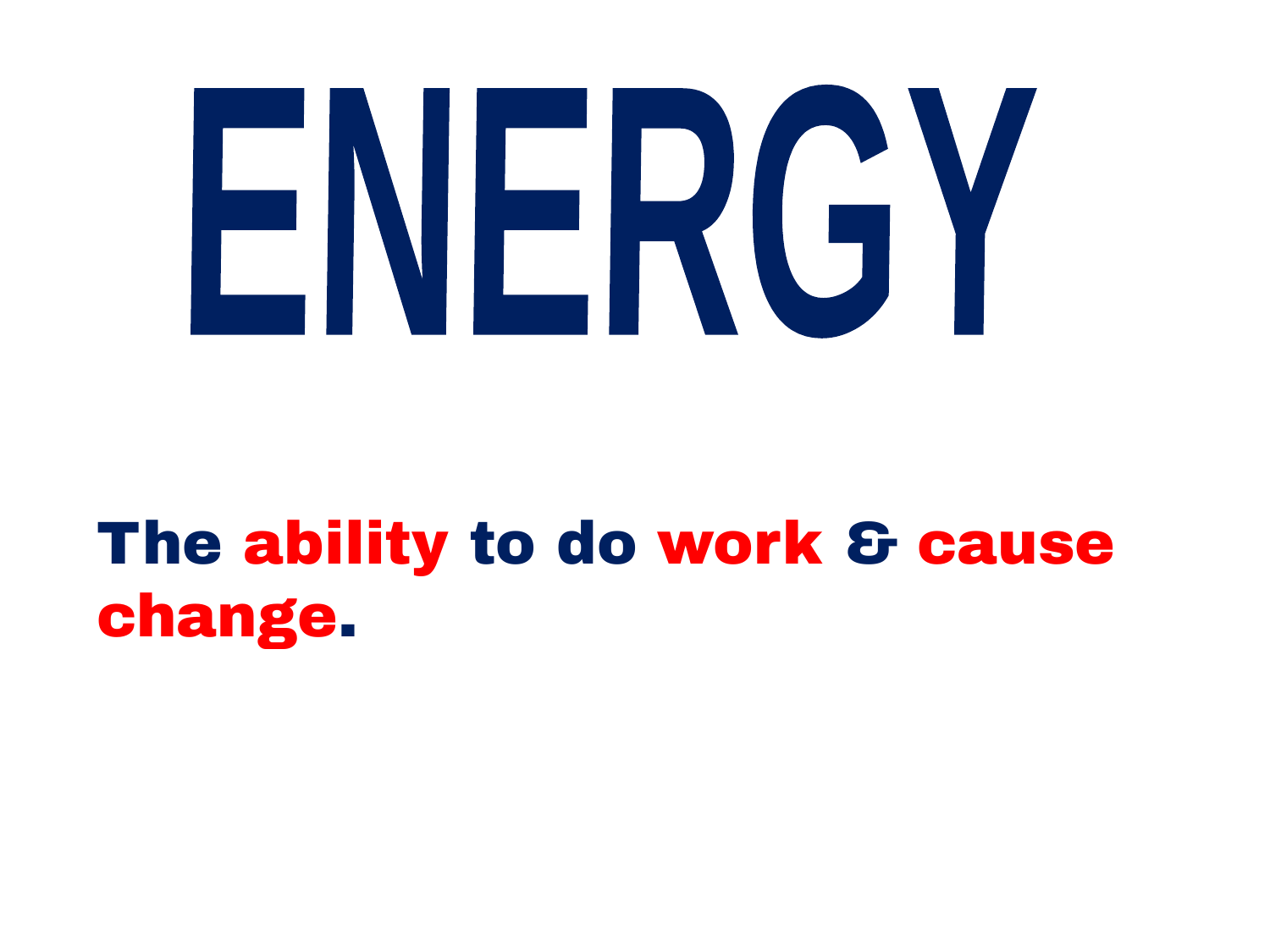

ENERGY
The ability to do work & cause change.